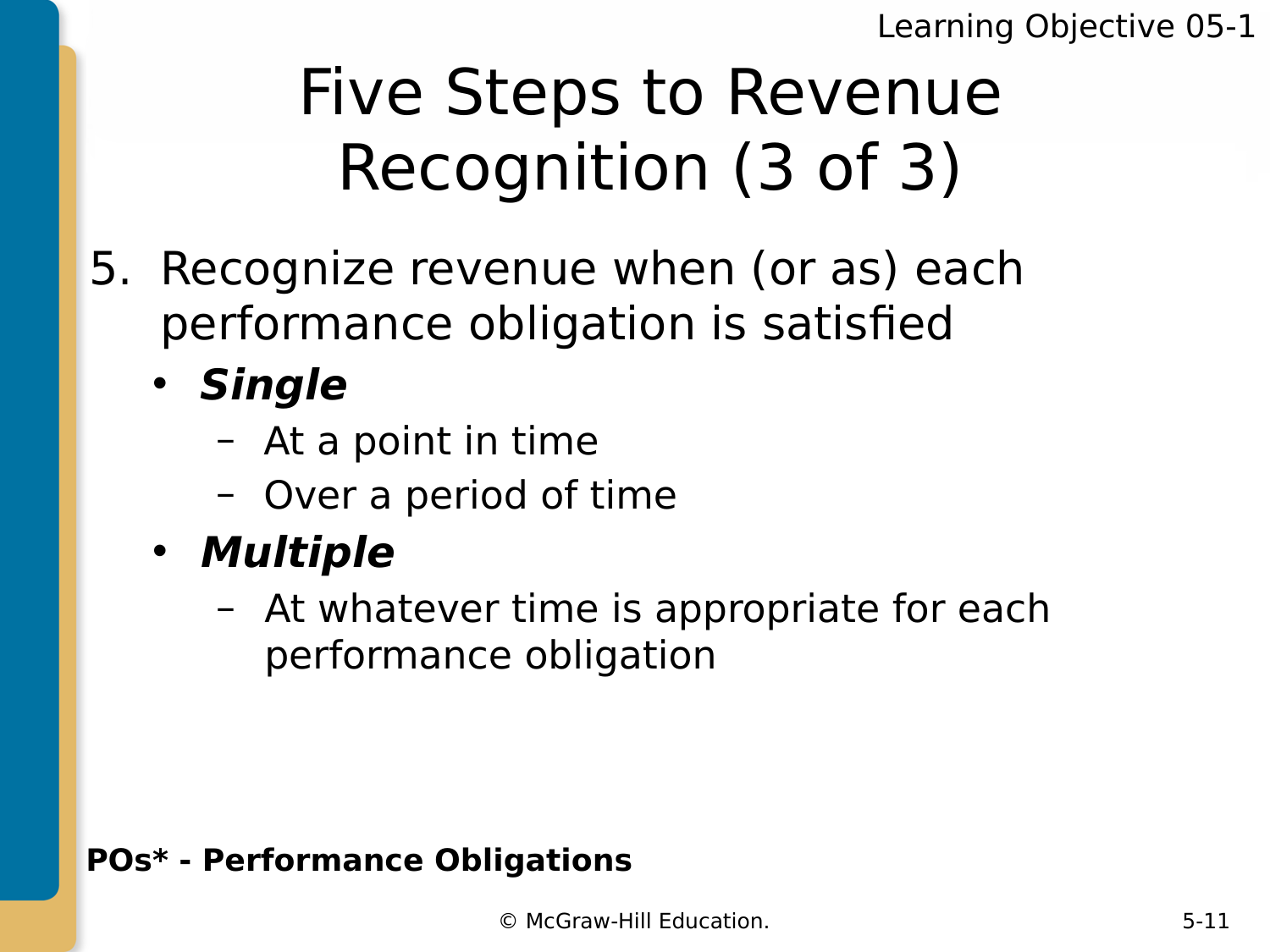

Learning Objective 05-1
# Five Steps to Revenue Recognition (3 of 3)
Recognize revenue when (or as) each performance obligation is satisfied
Single
At a point in time
Over a period of time
Multiple
At whatever time is appropriate for each performance obligation
POs* - Performance Obligations